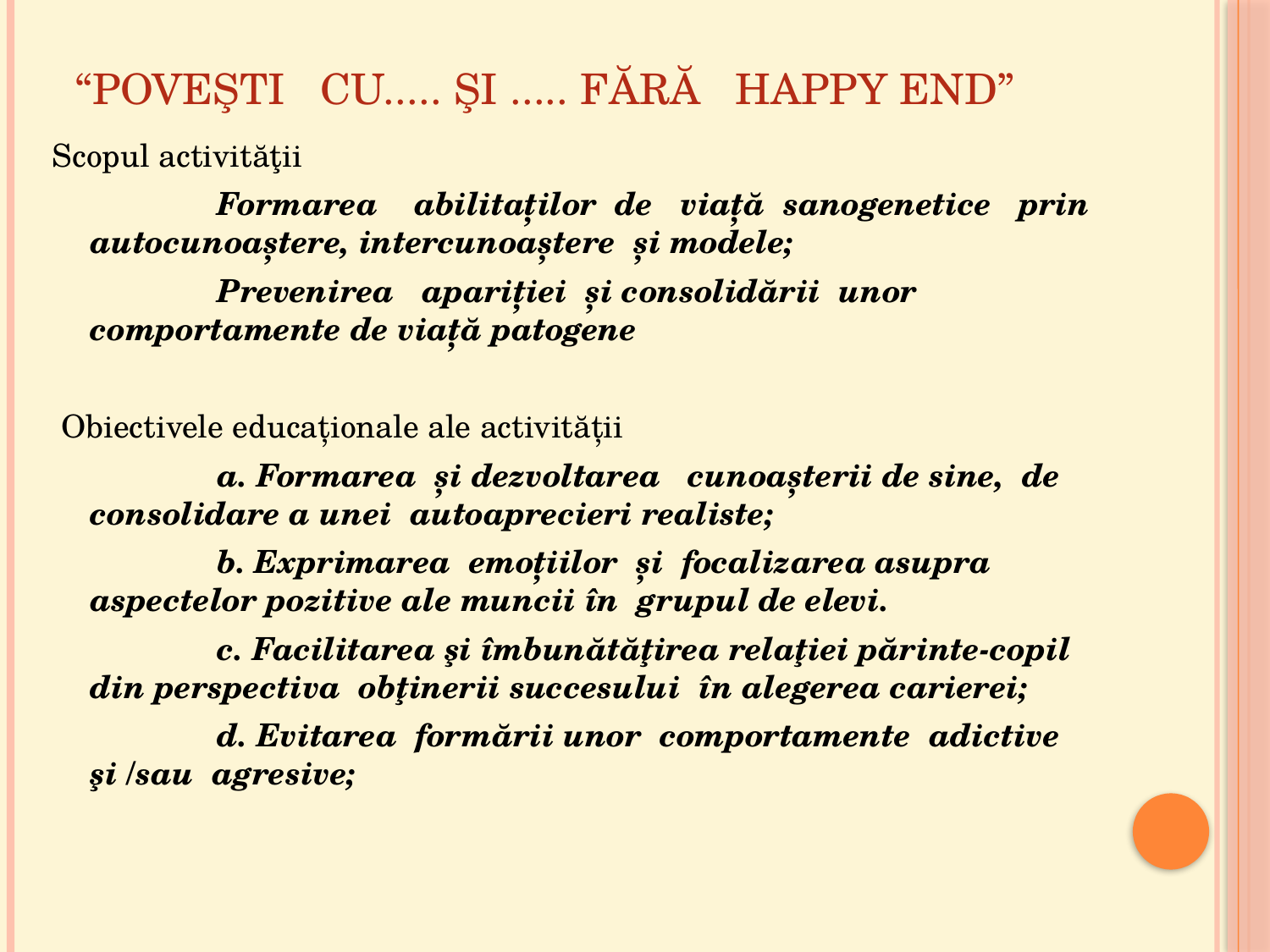

# “POVEŞTI   CU..... ŞI ..... FĂRĂ   HAPPY END”
Scopul activităţii
		Formarea    abilitaţilor  de   viaţă  sanogenetice   prin  autocunoaştere, intercunoaştere  şi modele;
		Prevenirea   apariţiei  şi consolidării  unor comportamente de viaţă patogene

 Obiectivele educaţionale ale activităţii
		a. Formarea  şi dezvoltarea   cunoaşterii de sine,  de consolidare a unei  autoaprecieri realiste;
		b. Exprimarea  emoţiilor  şi  focalizarea asupra aspectelor pozitive ale muncii în  grupul de elevi.
		c. Facilitarea şi îmbunătăţirea relaţiei părinte-copil din perspectiva  obţinerii succesului  în alegerea carierei;
		d. Evitarea  formării unor  comportamente  adictive  şi /sau  agresive;